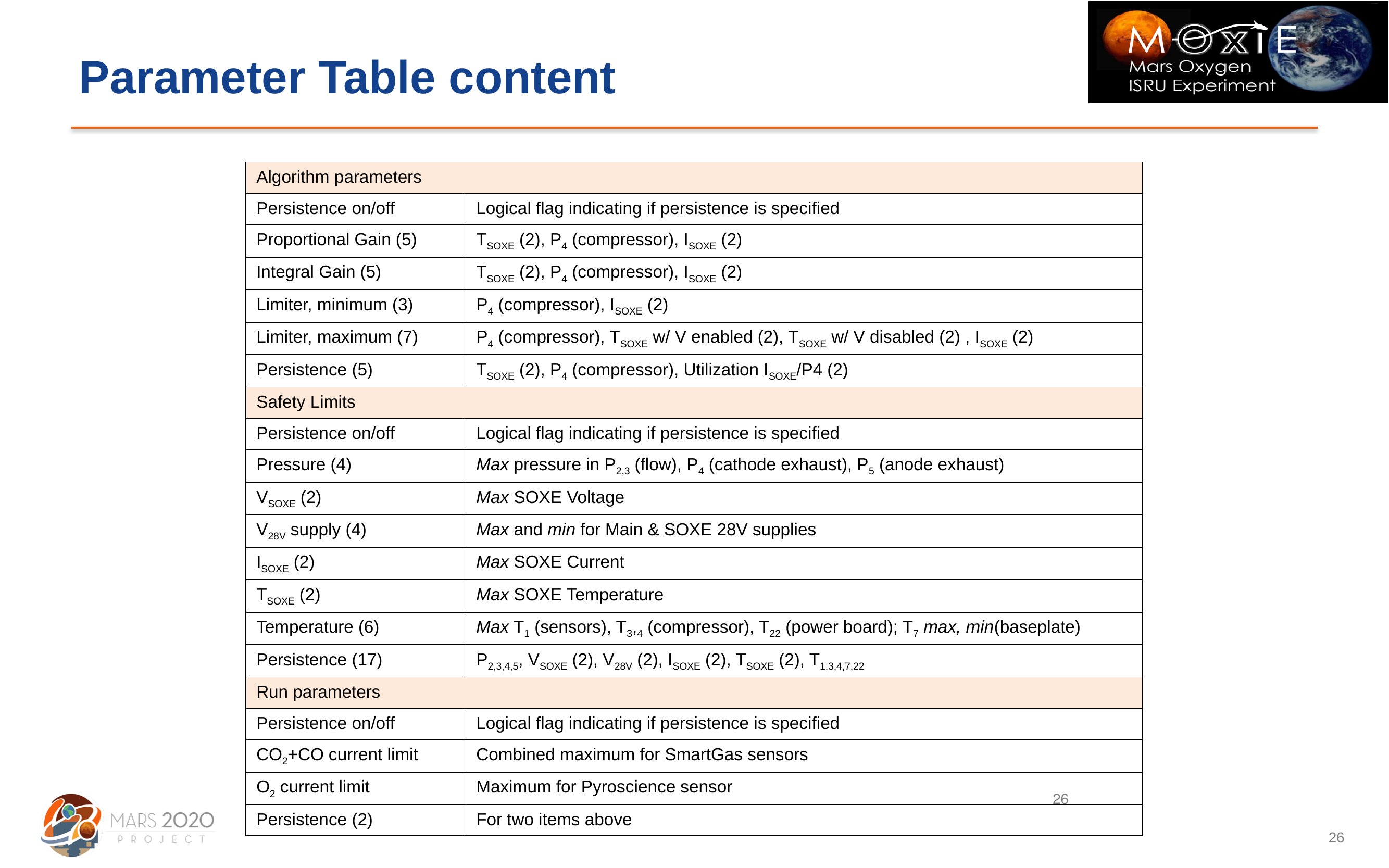

# Parameter Table content
| Algorithm parameters |  |
| --- | --- |
| Persistence on/off | Logical flag indicating if persistence is specified |
| Proportional Gain (5) | TSOXE (2), P4 (compressor), ISOXE (2) |
| Integral Gain (5) | TSOXE (2), P4 (compressor), ISOXE (2) |
| Limiter, minimum (3) | P4 (compressor), ISOXE (2) |
| Limiter, maximum (7) | P4 (compressor), TSOXE w/ V enabled (2), TSOXE w/ V disabled (2) , ISOXE (2) |
| Persistence (5) | TSOXE (2), P4 (compressor), Utilization ISOXE/P4 (2) |
| Safety Limits |  |
| Persistence on/off | Logical flag indicating if persistence is specified |
| Pressure (4) | Max pressure in P2,3 (flow), P4 (cathode exhaust), P5 (anode exhaust) |
| VSOXE (2) | Max SOXE Voltage |
| V28V supply (4) | Max and min for Main & SOXE 28V supplies |
| ISOXE (2) | Max SOXE Current |
| TSOXE (2) | Max SOXE Temperature |
| Temperature (6) | Max T1 (sensors), T3,4 (compressor), T22 (power board); T7 max, min(baseplate) |
| Persistence (17) | P2,3,4,5, VSOXE (2), V28V (2), ISOXE (2), TSOXE (2), T1,3,4,7,22 |
| Run parameters |  |
| Persistence on/off | Logical flag indicating if persistence is specified |
| CO2+CO current limit | Combined maximum for SmartGas sensors |
| O2 current limit | Maximum for Pyroscience sensor |
| Persistence (2) | For two items above |
26